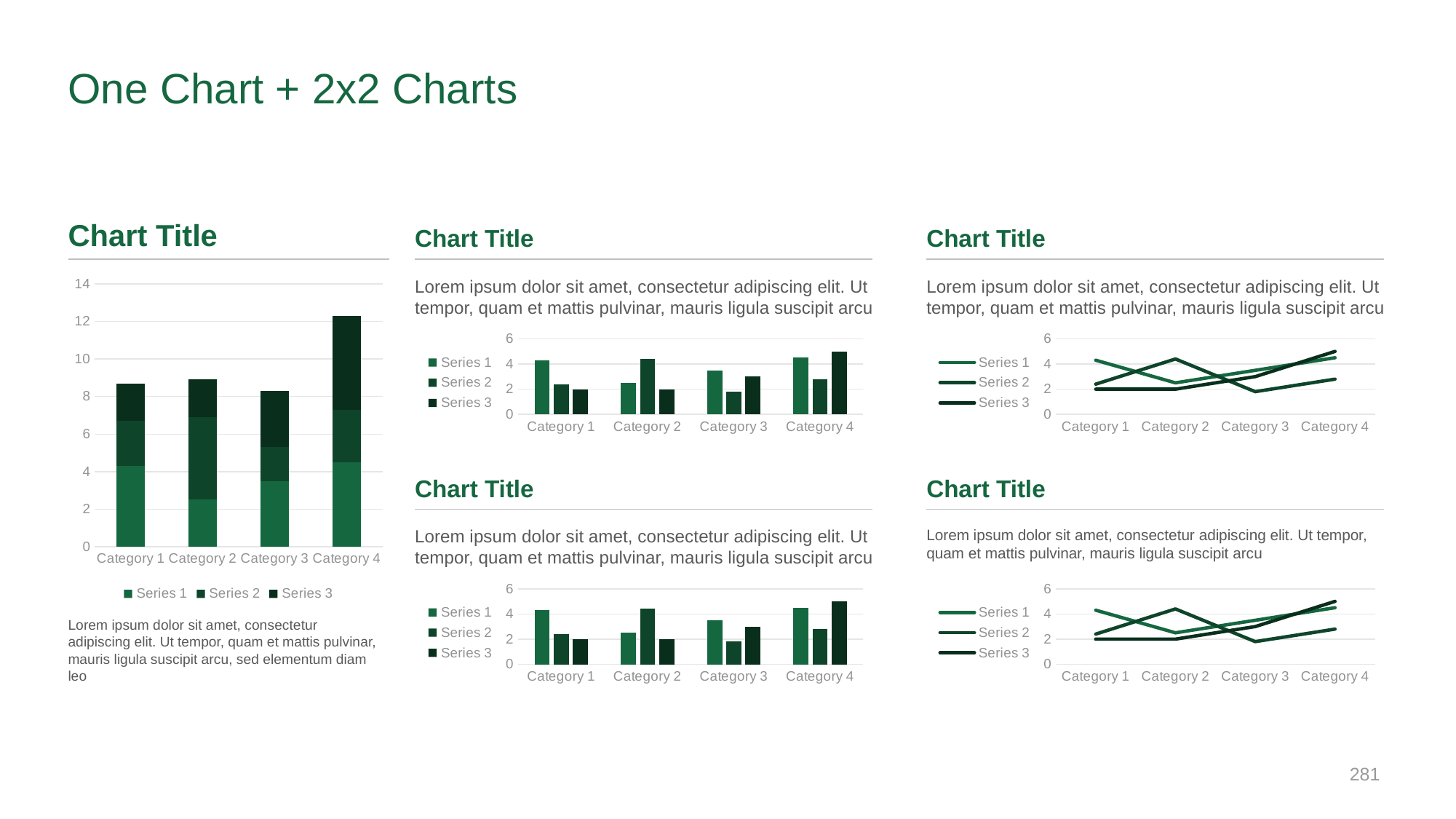

# One Chart + 2x2 Charts
Chart Title
Chart Title
Chart Title

### Chart

| Category | Series 1 | Series 2 | Series 3 |
|---|---|---|---|
| Category 1 | 4.3 | 2.4 | 2.0 |
| Category 2 | 2.5 | 4.4 | 2.0 |
| Category 3 | 3.5 | 1.8 | 3.0 |
| Category 4 | 4.5 | 2.8 | 5.0 |
Lorem ipsum dolor sit amet, consectetur adipiscing elit. Ut tempor, quam et mattis pulvinar, mauris ligula suscipit arcu
Lorem ipsum dolor sit amet, consectetur adipiscing elit. Ut tempor, quam et mattis pulvinar, mauris ligula suscipit arcu

### Chart

| Category | Series 1 | Series 2 | Series 3 |
|---|---|---|---|
| Category 1 | 4.3 | 2.4 | 2.0 |
| Category 2 | 2.5 | 4.4 | 2.0 |
| Category 3 | 3.5 | 1.8 | 3.0 |
| Category 4 | 4.5 | 2.8 | 5.0 |

### Chart

| Category | Series 1 | Series 2 | Series 3 |
|---|---|---|---|
| Category 1 | 4.3 | 2.4 | 2.0 |
| Category 2 | 2.5 | 4.4 | 2.0 |
| Category 3 | 3.5 | 1.8 | 3.0 |
| Category 4 | 4.5 | 2.8 | 5.0 |
Chart Title
Chart Title
Lorem ipsum dolor sit amet, consectetur adipiscing elit. Ut tempor, quam et mattis pulvinar, mauris ligula suscipit arcu
Lorem ipsum dolor sit amet, consectetur adipiscing elit. Ut tempor, quam et mattis pulvinar, mauris ligula suscipit arcu

### Chart

| Category | Series 1 | Series 2 | Series 3 |
|---|---|---|---|
| Category 1 | 4.3 | 2.4 | 2.0 |
| Category 2 | 2.5 | 4.4 | 2.0 |
| Category 3 | 3.5 | 1.8 | 3.0 |
| Category 4 | 4.5 | 2.8 | 5.0 |

### Chart

| Category | Series 1 | Series 2 | Series 3 |
|---|---|---|---|
| Category 1 | 4.3 | 2.4 | 2.0 |
| Category 2 | 2.5 | 4.4 | 2.0 |
| Category 3 | 3.5 | 1.8 | 3.0 |
| Category 4 | 4.5 | 2.8 | 5.0 |
Lorem ipsum dolor sit amet, consectetur adipiscing elit. Ut tempor, quam et mattis pulvinar, mauris ligula suscipit arcu, sed elementum diam leo
281